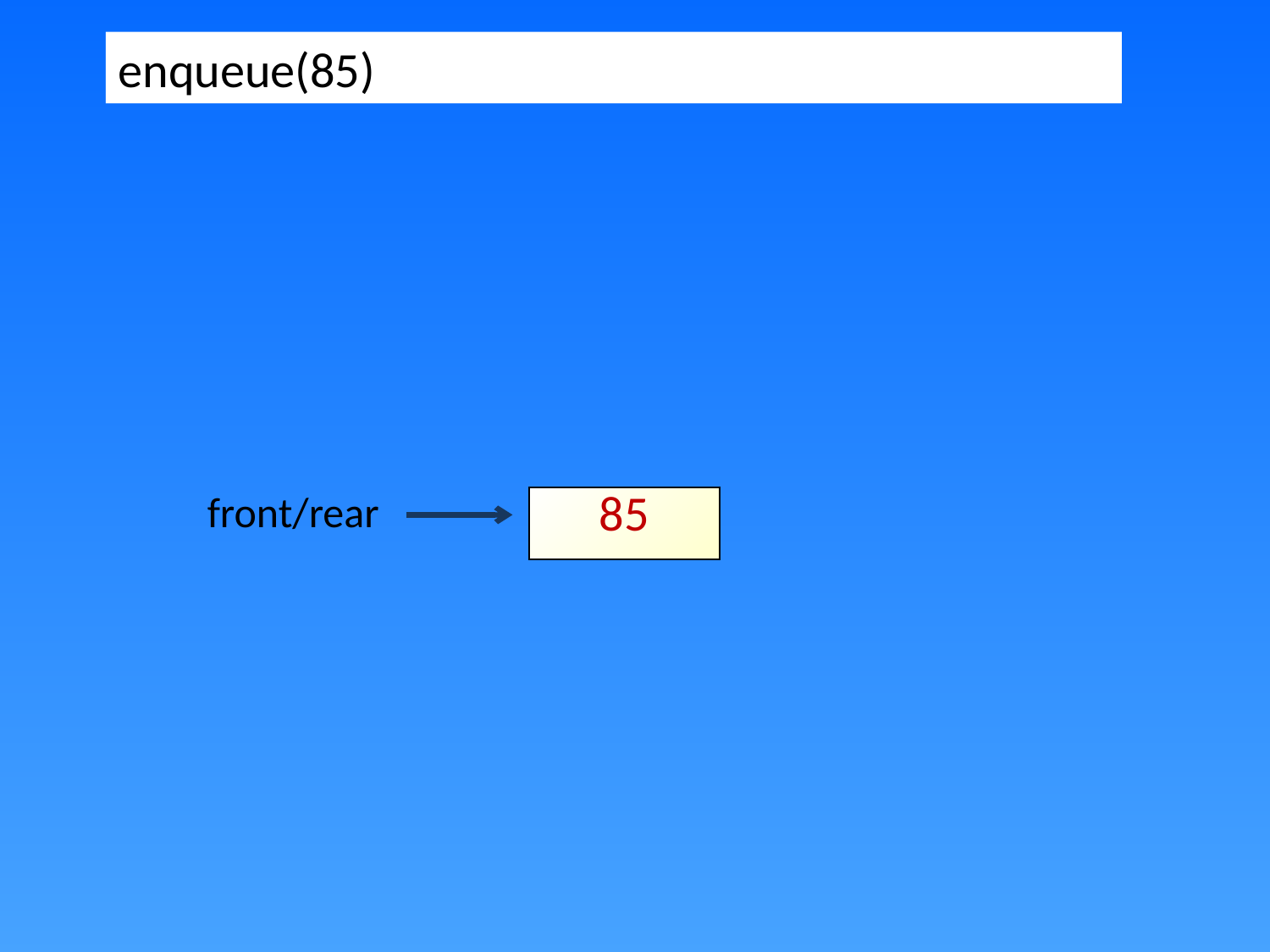

enqueue(85)
front/rear
| 85 |
| --- |